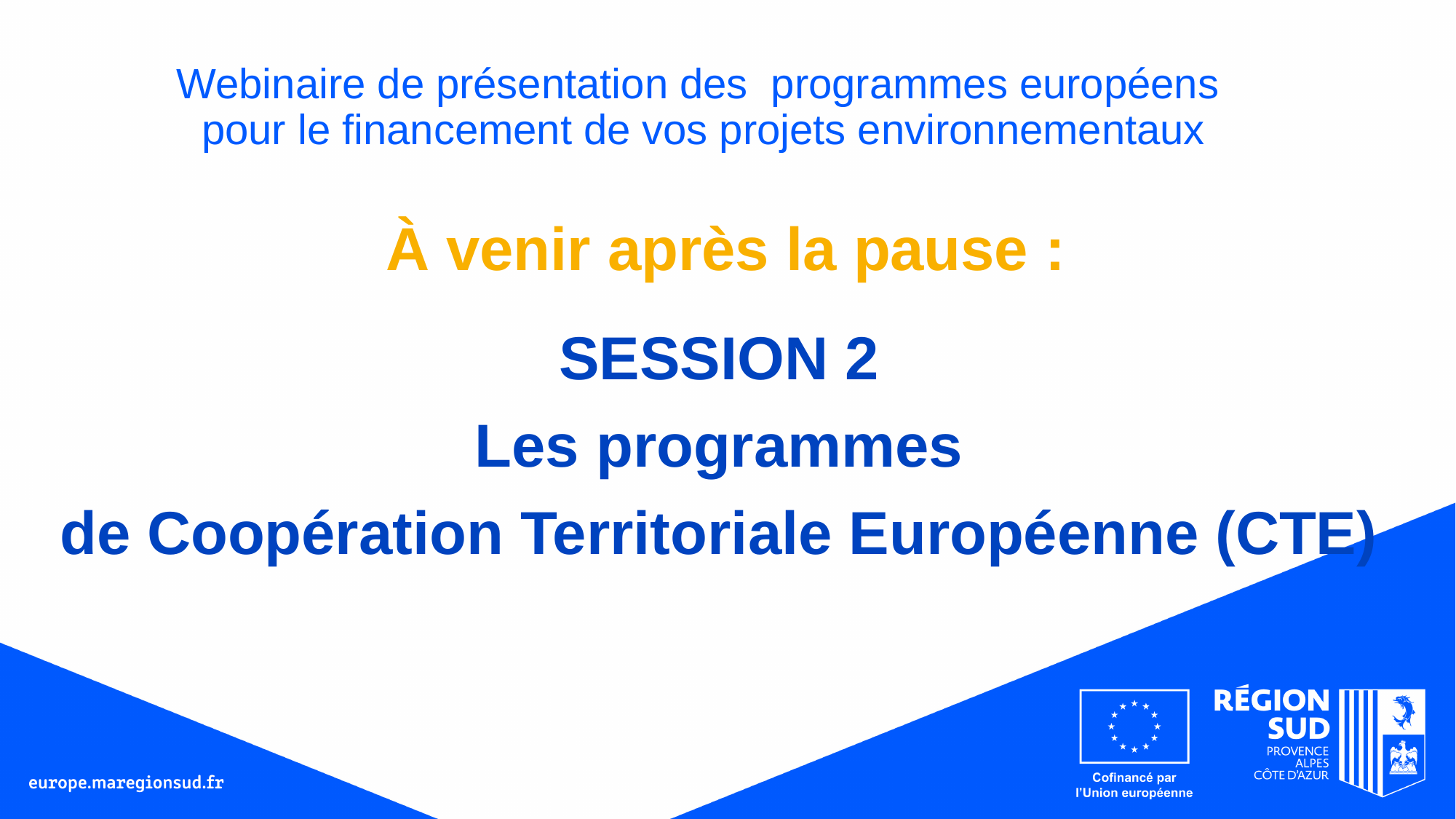

# Webinaire de présentation des  programmes européens pour le financement de vos projets environnementaux
À venir après la pause :
SESSION 2
Les programmes
de Coopération Territoriale Européenne (CTE)